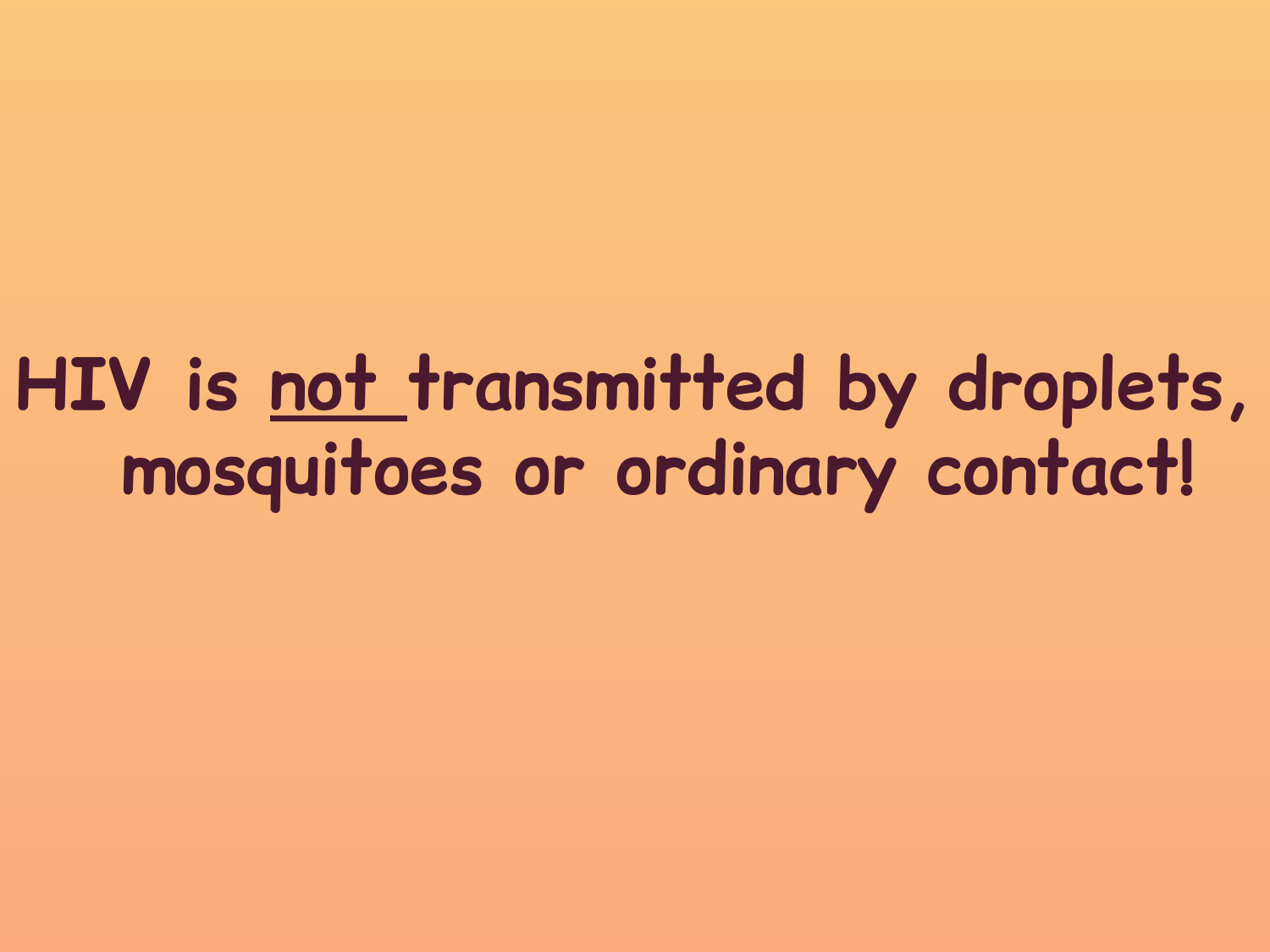

HIV is not transmitted by droplets, mosquitoes or ordinary contact!
#